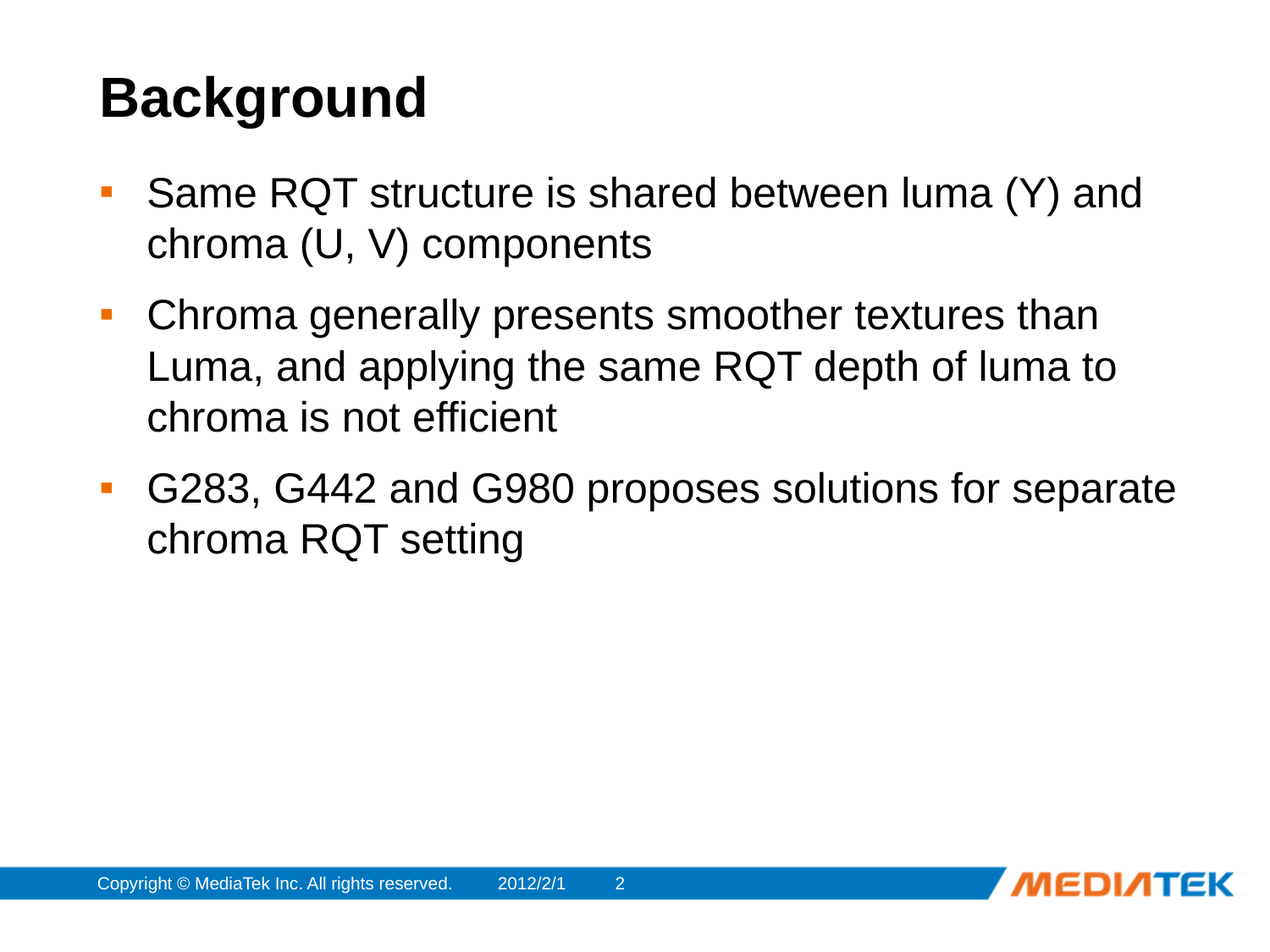

# Background
Same RQT structure is shared between luma (Y) and chroma (U, V) components
Chroma generally presents smoother textures than Luma, and applying the same RQT depth of luma to chroma is not efficient
G283, G442 and G980 proposes solutions for separate chroma RQT setting
Copyright © MediaTek Inc. All rights reserved.
2012/2/1
2